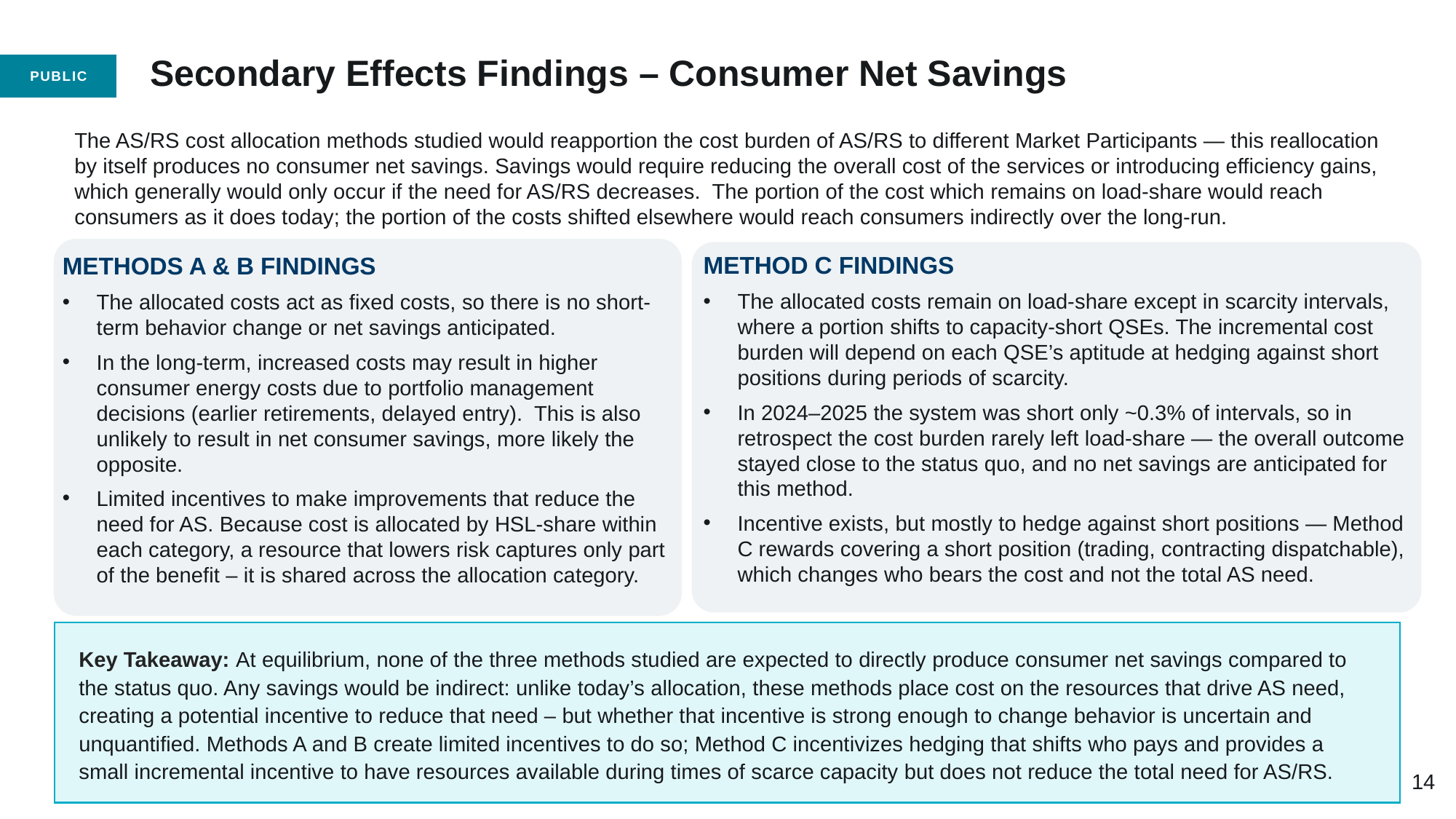

# Secondary Effects Findings – Consumer Net Savings
The AS/RS cost allocation methods studied would reapportion the cost burden of AS/RS to different Market Participants — this reallocation by itself produces no consumer net savings. Savings would require reducing the overall cost of the services or introducing efficiency gains, which generally would only occur if the need for AS/RS decreases.  The portion of the cost which remains on load-share would reach consumers as it does today; the portion of the costs shifted elsewhere would reach consumers indirectly over the long-run.

Method C Findings
The allocated costs remain on load-share except in scarcity intervals, where a portion shifts to capacity-short QSEs. The incremental cost burden will depend on each QSE’s aptitude at hedging against short positions during periods of scarcity.
In 2024–2025 the system was short only ~0.3% of intervals, so in retrospect the cost burden rarely left load-share — the overall outcome stayed close to the status quo, and no net savings are anticipated for this method.
Incentive exists, but mostly to hedge against short positions — Method C rewards covering a short position (trading, contracting dispatchable), which changes who bears the cost and not the total AS need.

Methods A & B Findings
The allocated costs act as fixed costs, so there is no short-term behavior change or net savings anticipated.
In the long-term, increased costs may result in higher consumer energy costs due to portfolio management decisions (earlier retirements, delayed entry).  This is also unlikely to result in net consumer savings, more likely the opposite.
Limited incentives to make improvements that reduce the need for AS. Because cost is allocated by HSL-share within each category, a resource that lowers risk captures only part of the benefit – it is shared across the allocation category.

Key Takeaway: At equilibrium, none of the three methods studied are expected to directly produce consumer net savings compared to the status quo. Any savings would be indirect: unlike today’s allocation, these methods place cost on the resources that drive AS need, creating a potential incentive to reduce that need – but whether that incentive is strong enough to change behavior is uncertain and unquantified. Methods A and B create limited incentives to do so; Method C incentivizes hedging that shifts who pays and provides a small incremental incentive to have resources available during times of scarce capacity but does not reduce the total need for AS/RS.
14